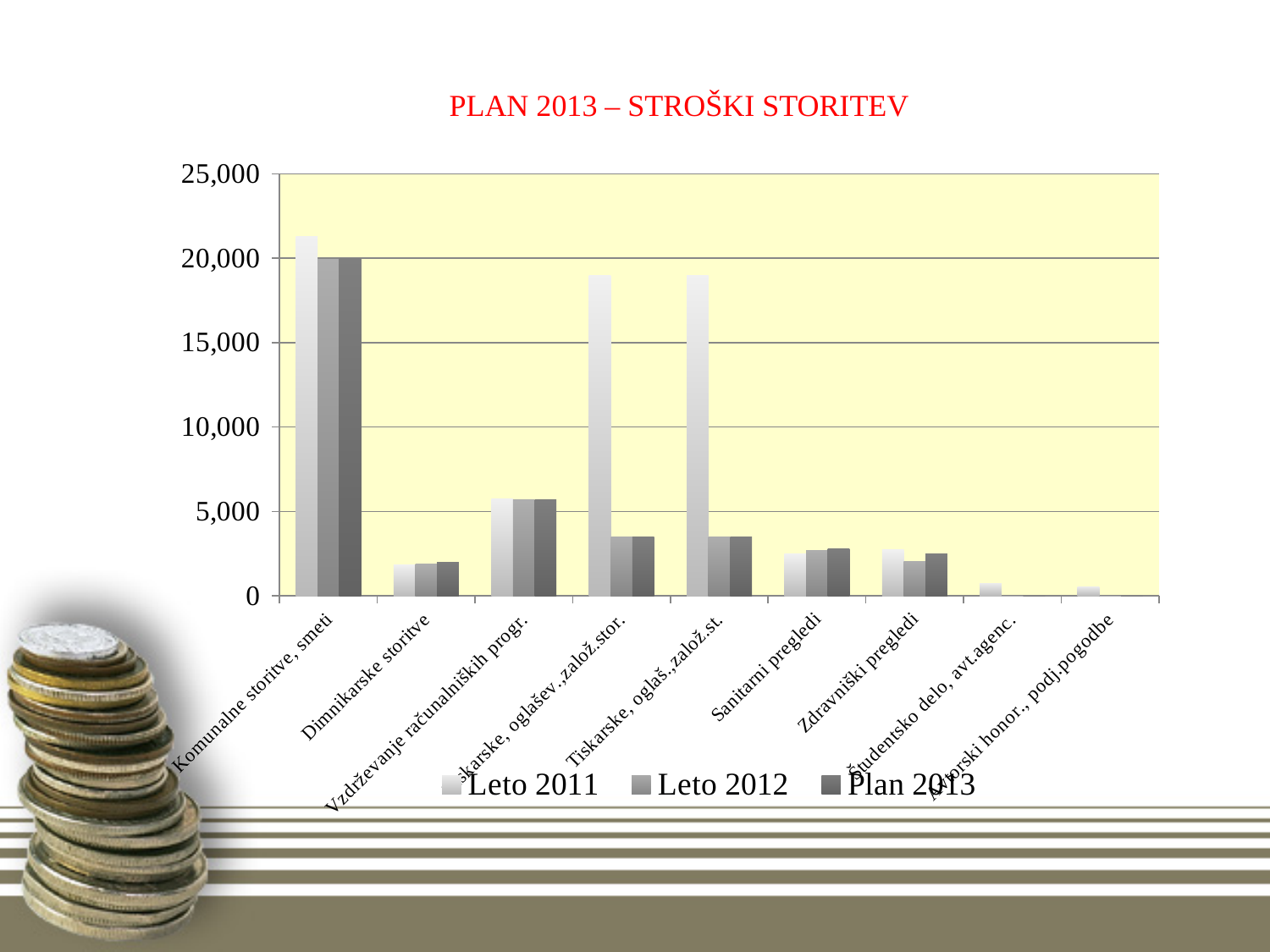

# PLAN 2013 – STROŠKI STORITEV

### Chart

| Category | Leto 2011 | Leto 2012 | Plan 2013 |
|---|---|---|---|
| Komunalne storitve, smeti | 21269.0 | 19934.0 | 20000.0 |
| Dimnikarske storitve | 1826.0 | 1905.0 | 2000.0 |
| Vzdrževanje računalniških progr. | 5761.0 | 5681.0 | 5700.0 |
| Tiskarske, oglašev.,založ.stor. | 18951.0 | 3510.0 | 3500.0 |
| Tiskarske, oglaš.,založ.st. | 18951.0 | 3510.0 | 3500.0 |
| Sanitarni pregledi | 2507.0 | 2684.0 | 2800.0 |
| Zdravniški pregledi | 2722.0 | 2047.0 | 2500.0 |
| Študentsko delo, avt.agenc. | 716.0 | 0.0 | 0.0 |
| Avtorski honor., podj.pogodbe | 556.0 | 0.0 | 0.0 |